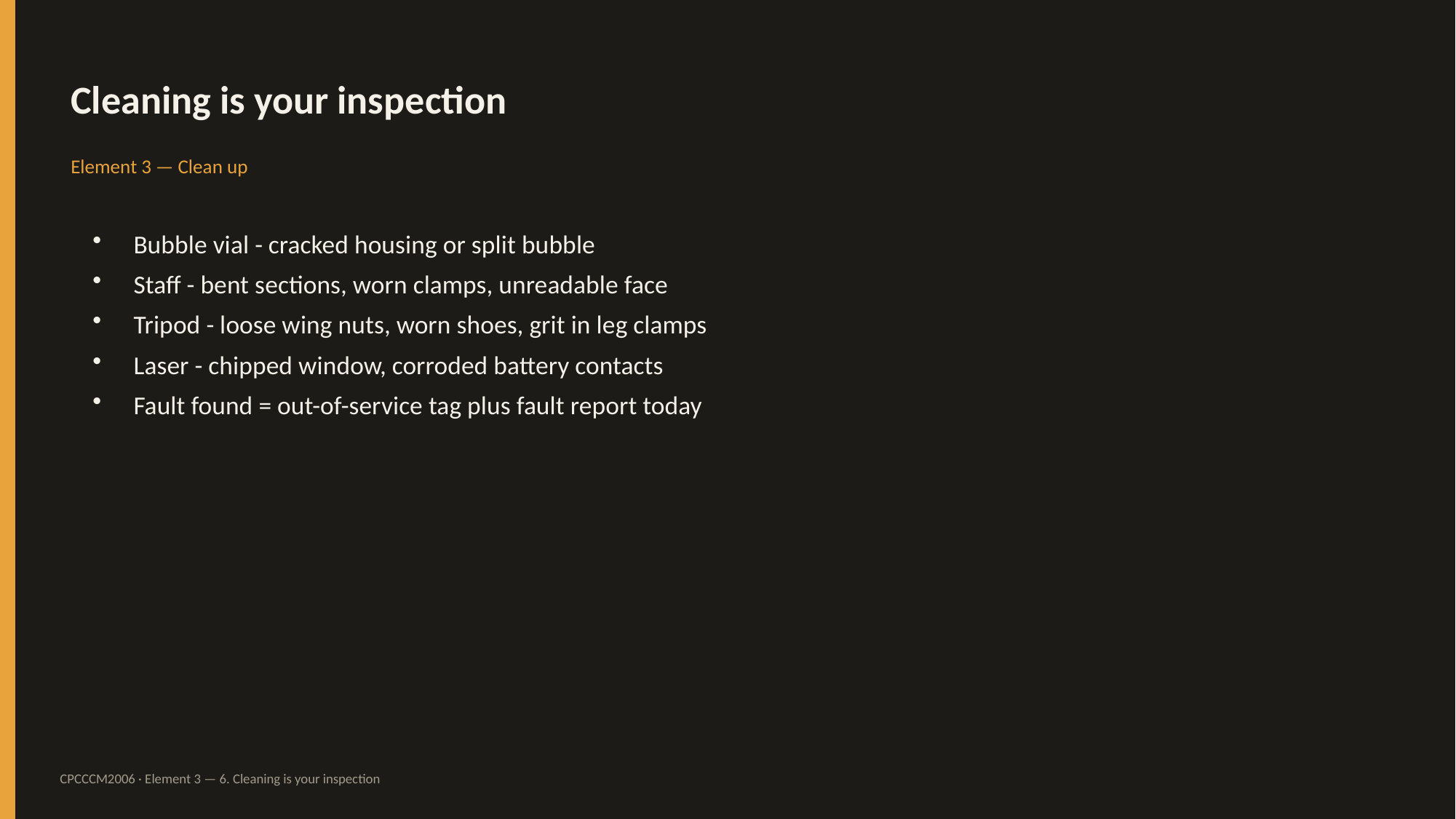

Cleaning is your inspection
Element 3 — Clean up
Bubble vial - cracked housing or split bubble
Staff - bent sections, worn clamps, unreadable face
Tripod - loose wing nuts, worn shoes, grit in leg clamps
Laser - chipped window, corroded battery contacts
Fault found = out-of-service tag plus fault report today
CPCCCM2006 · Element 3 — 6. Cleaning is your inspection